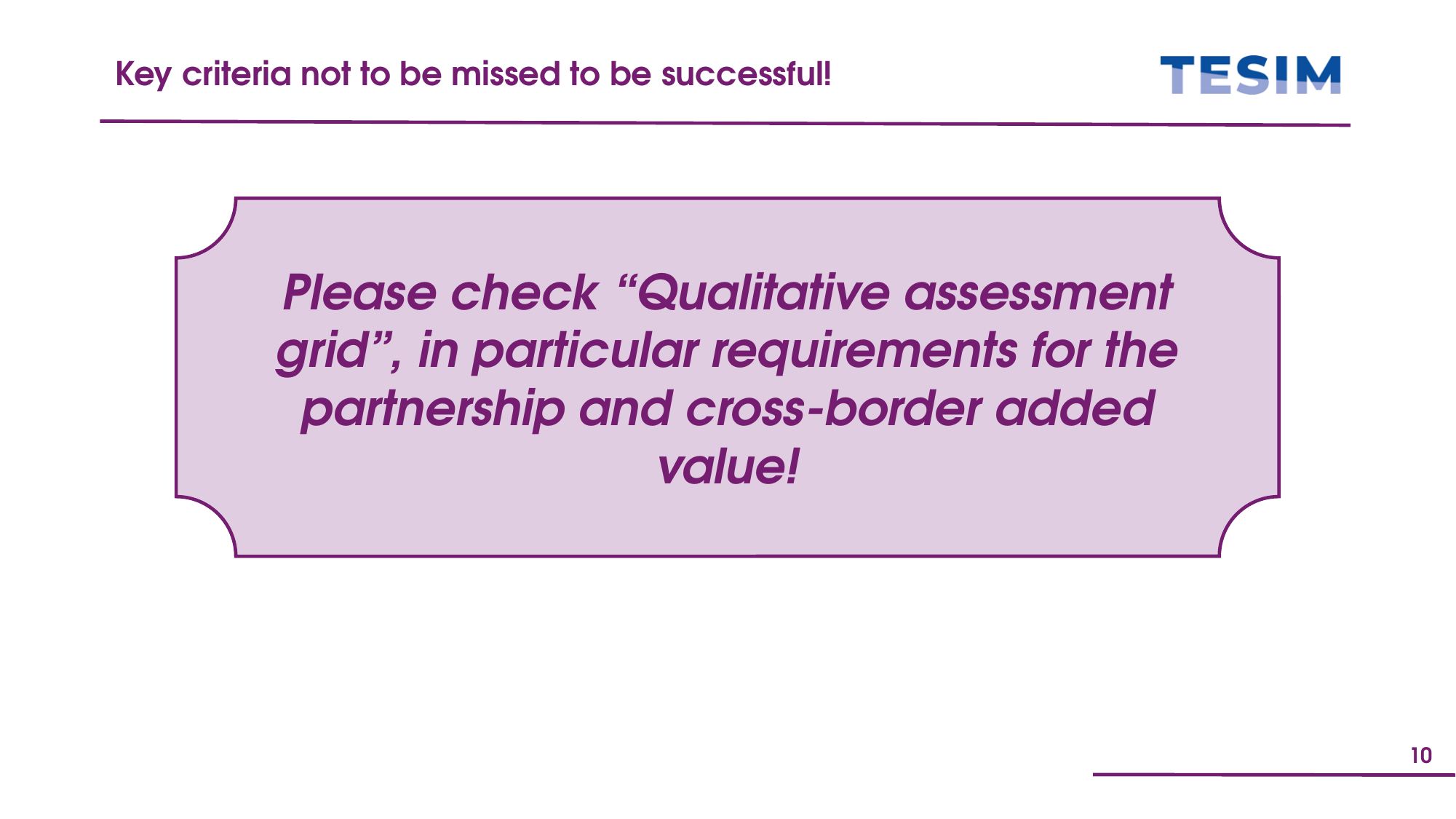

Key criteria not to be missed to be successful!
Please check “Qualitative assessment grid”, in particular requirements for the partnership and cross-border added value!